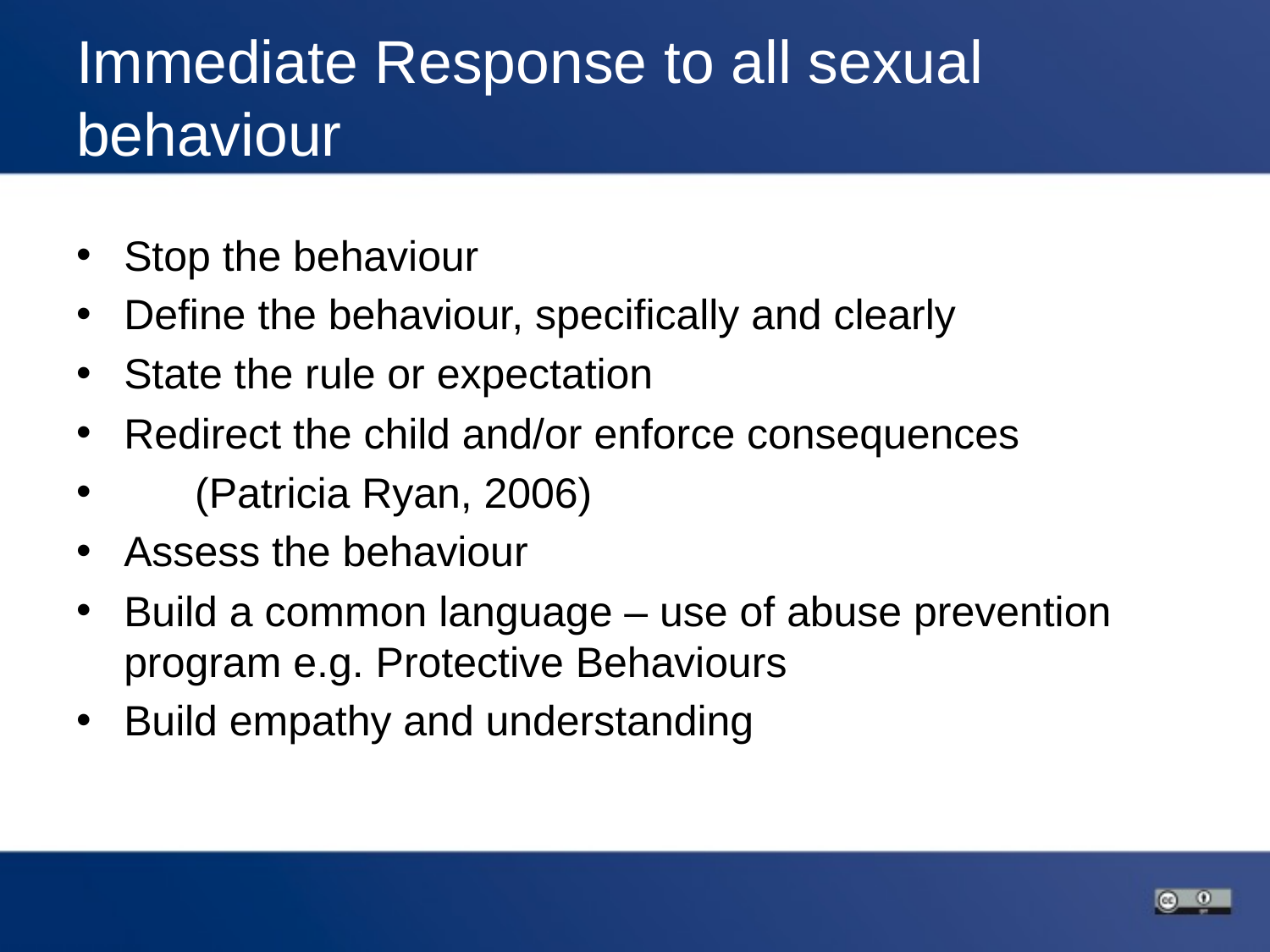

# Immediate Response to all sexual behaviour
Stop the behaviour
Define the behaviour, specifically and clearly
State the rule or expectation
Redirect the child and/or enforce consequences
      (Patricia Ryan, 2006)
Assess the behaviour
Build a common language – use of abuse prevention program e.g. Protective Behaviours
Build empathy and understanding